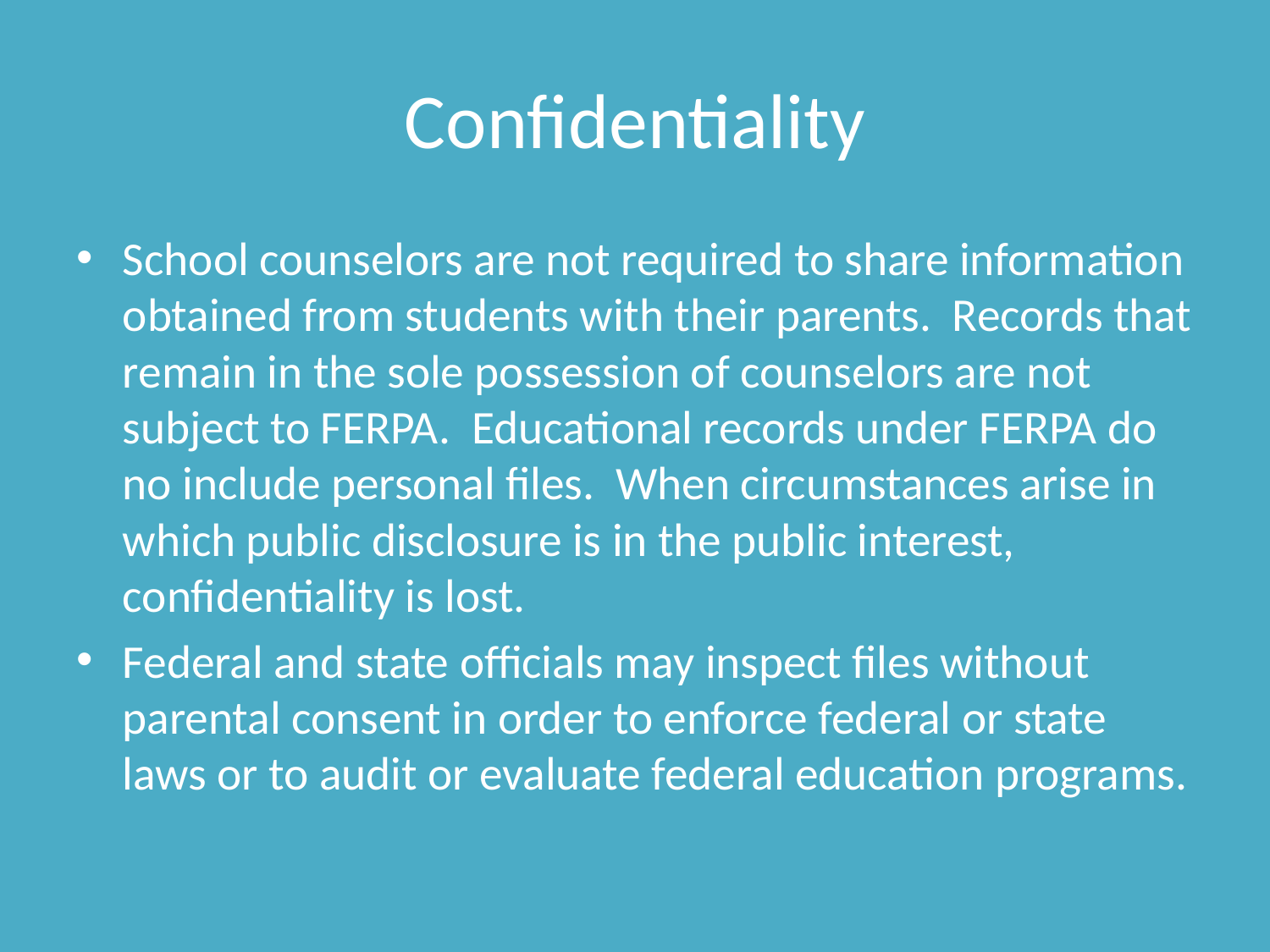

# Confidentiality
School counselors are not required to share information obtained from students with their parents.  Records that remain in the sole possession of counselors are not subject to FERPA.  Educational records under FERPA do no include personal files.  When circumstances arise in which public disclosure is in the public interest, confidentiality is lost.
Federal and state officials may inspect files without parental consent in order to enforce federal or state laws or to audit or evaluate federal education programs.